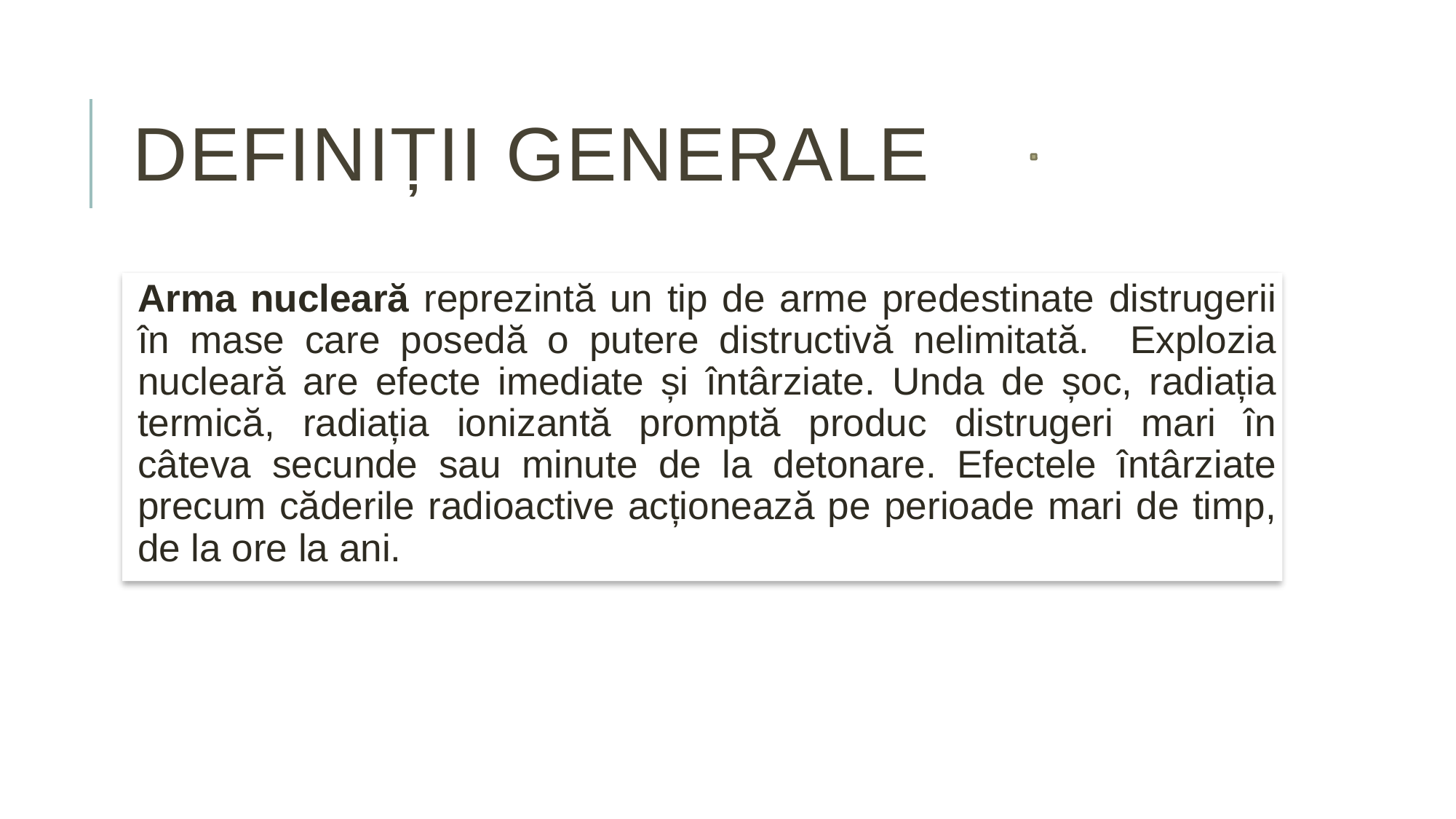

# Definiții generale

Arma nucleară reprezintă un tip de arme predestinate distrugerii în mase care posedă o putere distructivă nelimitată.  Explozia nucleară are efecte imediate și întârziate. Unda de șoc, radiația termică, radiația ionizantă promptă produc distrugeri mari în câteva secunde sau minute de la detonare. Efectele întârziate precum căderile radioactive acționează pe perioade mari de timp, de la ore la ani.